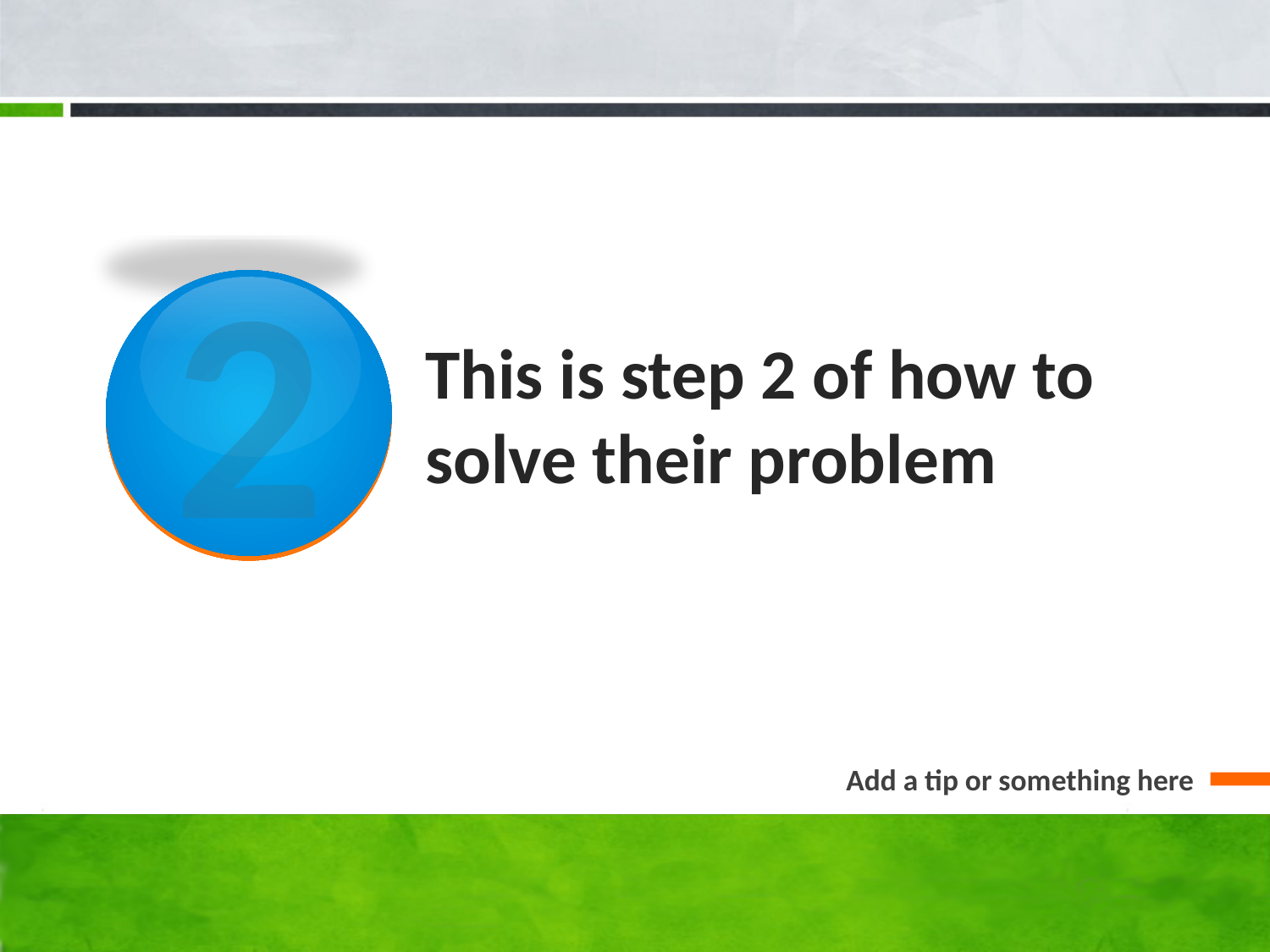

2

# This is step 2 of how to solve their problem
Add a tip or something here